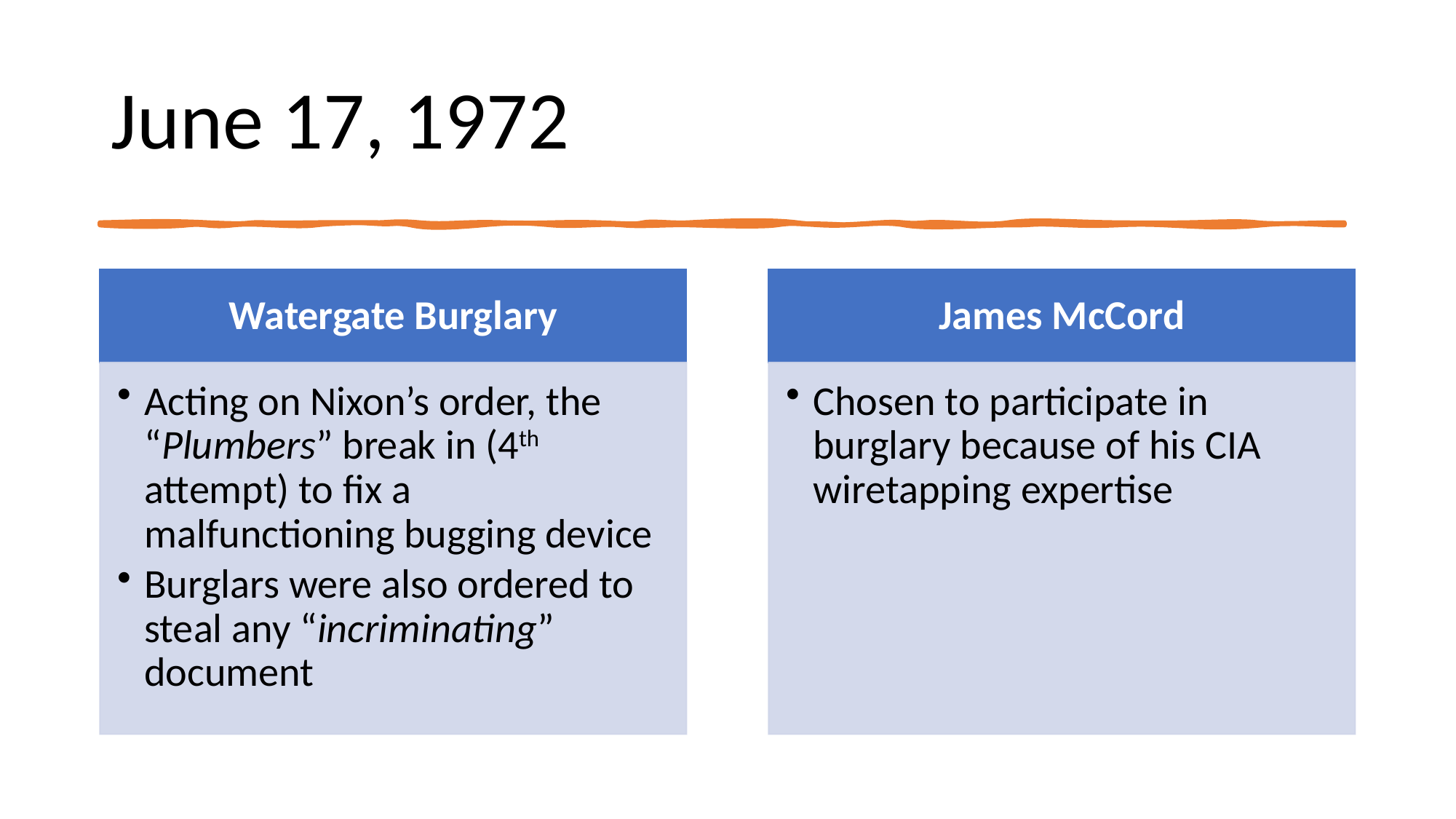

# June 17, 1972

Watergate Burglary
Acting on Nixon’s order, the “Plumbers” break in (4th attempt) to fix a malfunctioning bugging device
Burglars were also ordered to steal any “incriminating” document
James McCord
Chosen to participate in burglary because of his CIA wiretapping expertise